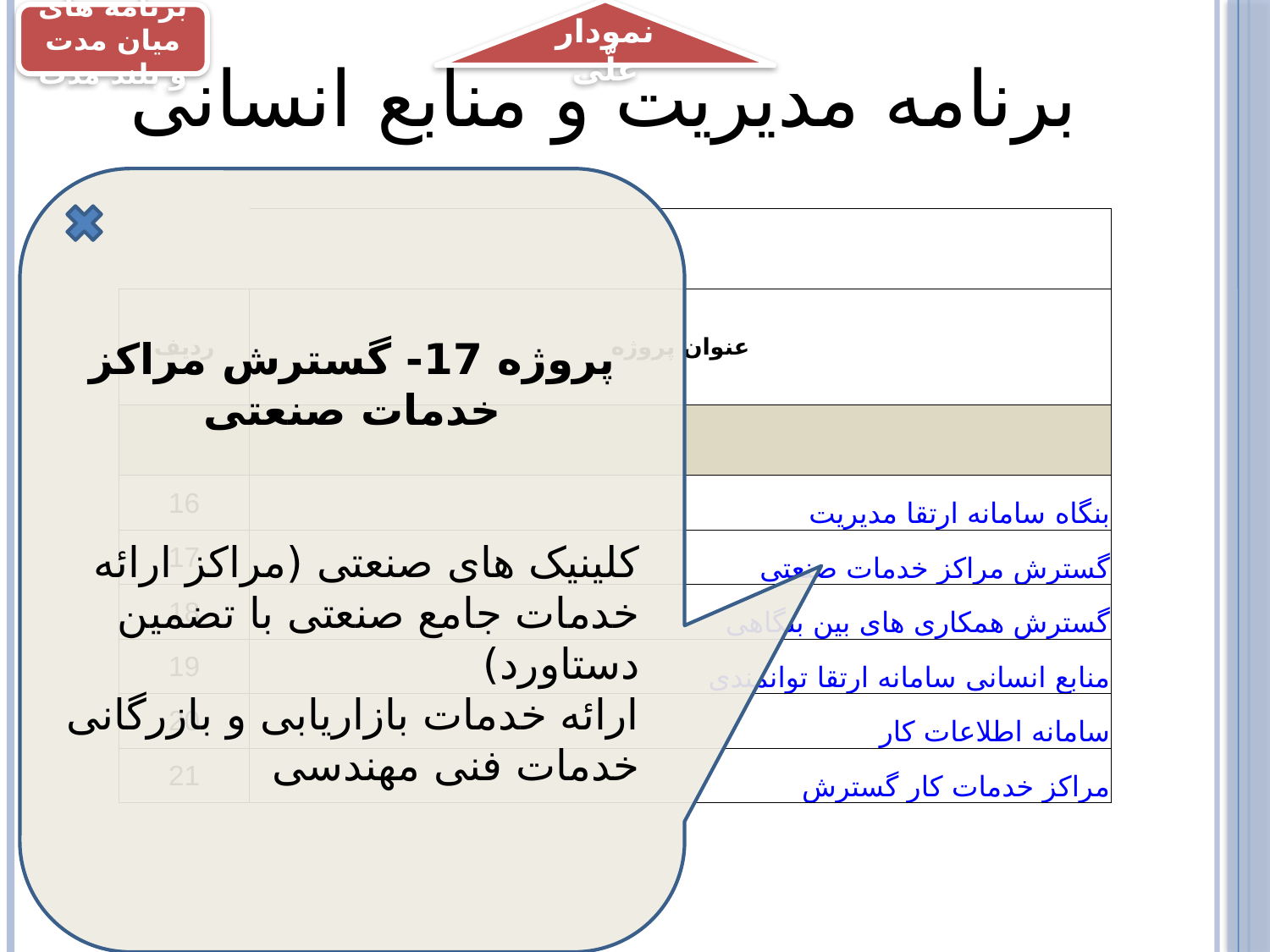

نمودار علّی
برنامه های میان مدت و بلند مدت
# برنامه مدیریت و منابع انسانی
پروژه 17- گسترش مراکز خدمات صنعتی

کلینیک های صنعتی (مراکز ارائه خدمات جامع صنعتی با تضمین دستاورد)
ارائه خدمات بازاریابی و بازرگانی
خدمات فنی مهندسی

|  |  |
| --- | --- |
| ردیف | عنوان پروژه |
|  |  |
| 16 | سامانه ارتقا مدیریت بنگاه |
| 17 | گسترش مراکز خدمات صنعتی |
| 18 | گسترش همکاری های بین بنگاهی |
| 19 | سامانه ارتقا توانمندی منابع انسانی |
| 20 | سامانه اطلاعات کار |
| 21 | گسترش مراکز خدمات کار |